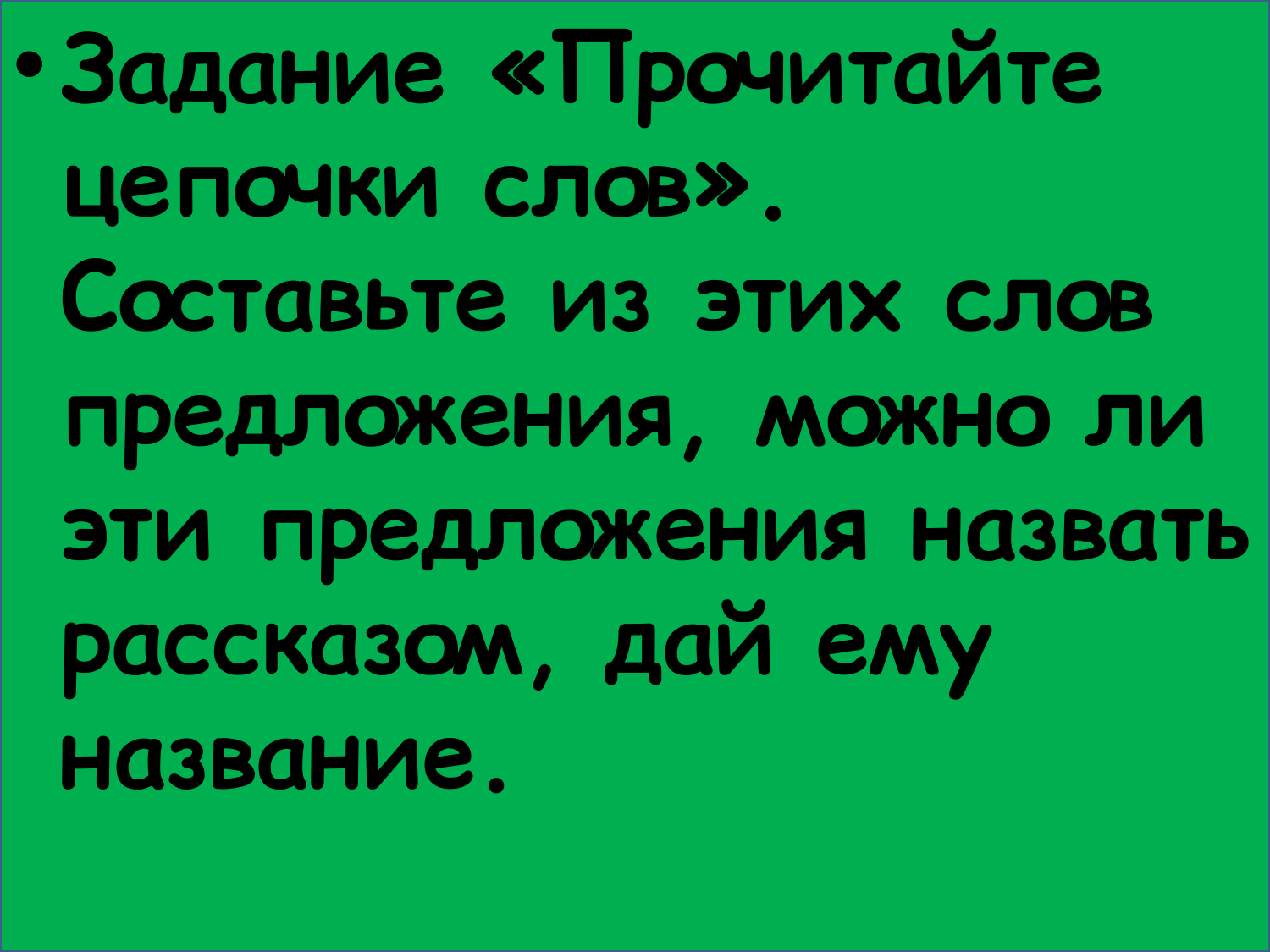

Задание «Прочитайте цепочки слов». Составьте из этих слов предложения, можно ли эти предложения назвать рассказом, дай ему название.